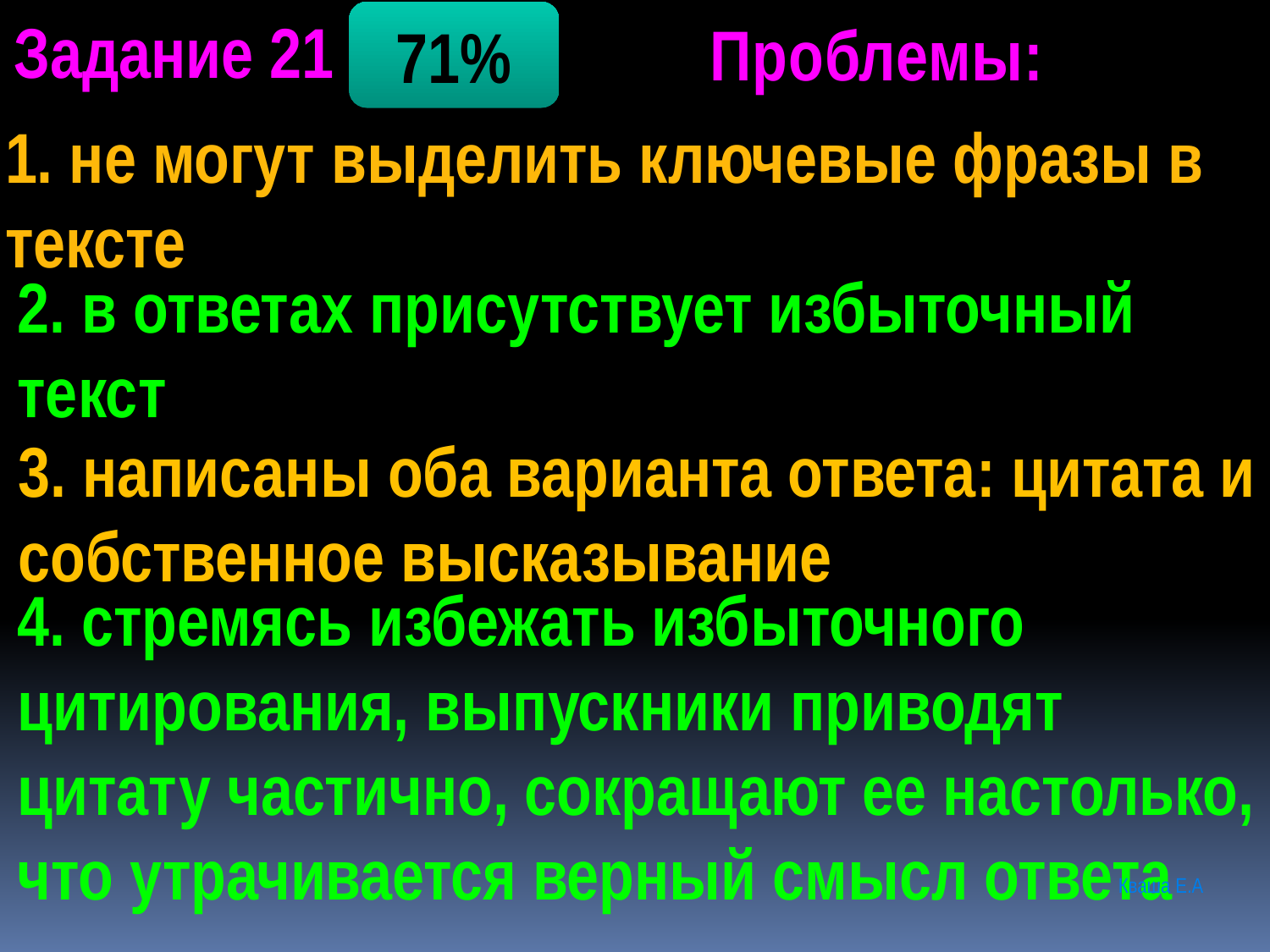

Задание 21
71%
Проблемы:
1. не могут выделить ключевые фразы в тексте
2. в ответах присутствует избыточный текст
3. написаны оба варианта ответа: цитата и собственное высказывание
4. стремясь избежать избыточного цитирования, выпускники приводят цитату частично, сокращают ее настолько, что утрачивается верный смысл ответа
Кваша Е.А